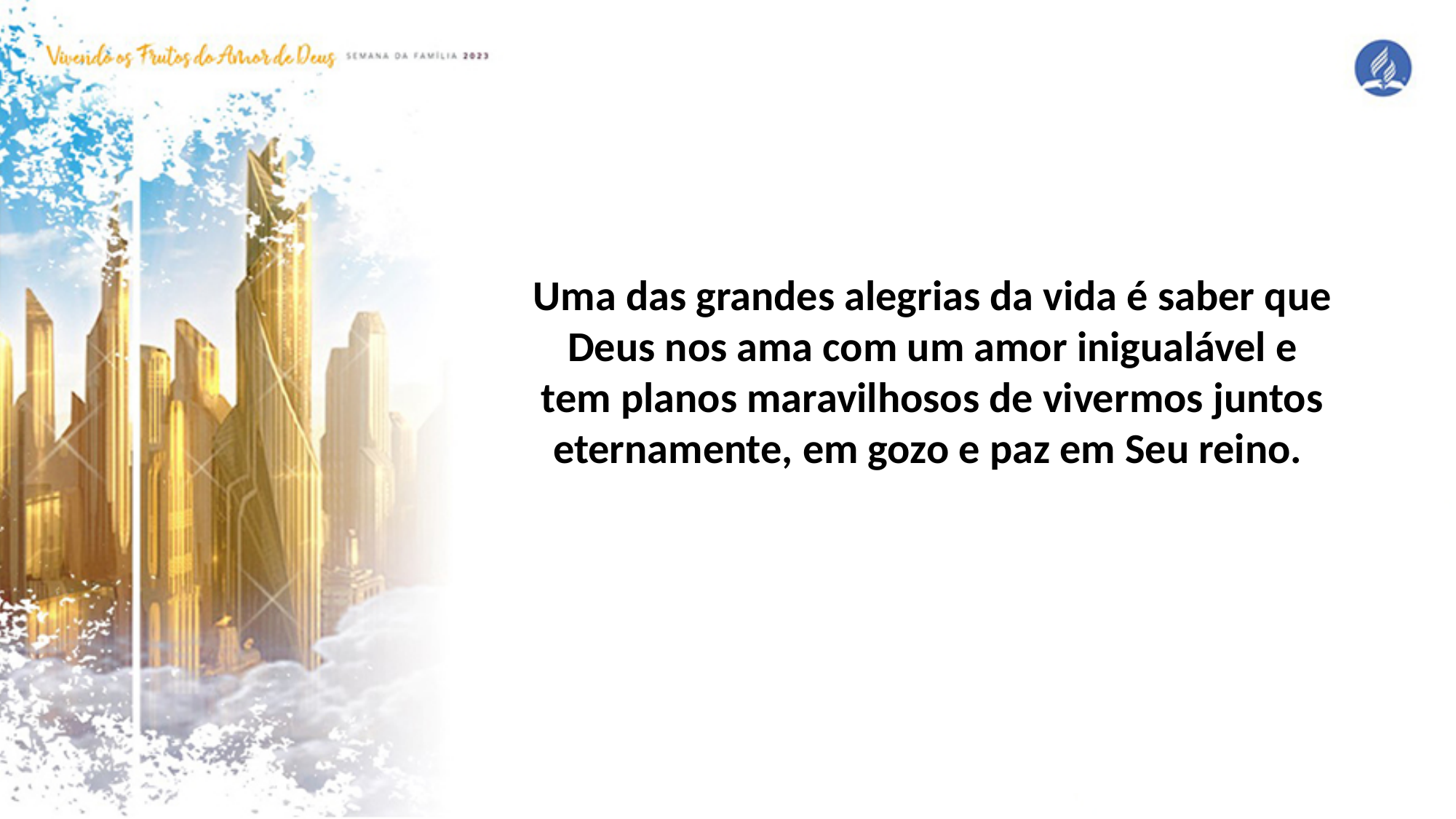

Uma das grandes alegrias da vida é saber que Deus nos ama com um amor inigualável e tem planos maravilhosos de vivermos juntos eternamente, em gozo e paz em Seu reino.